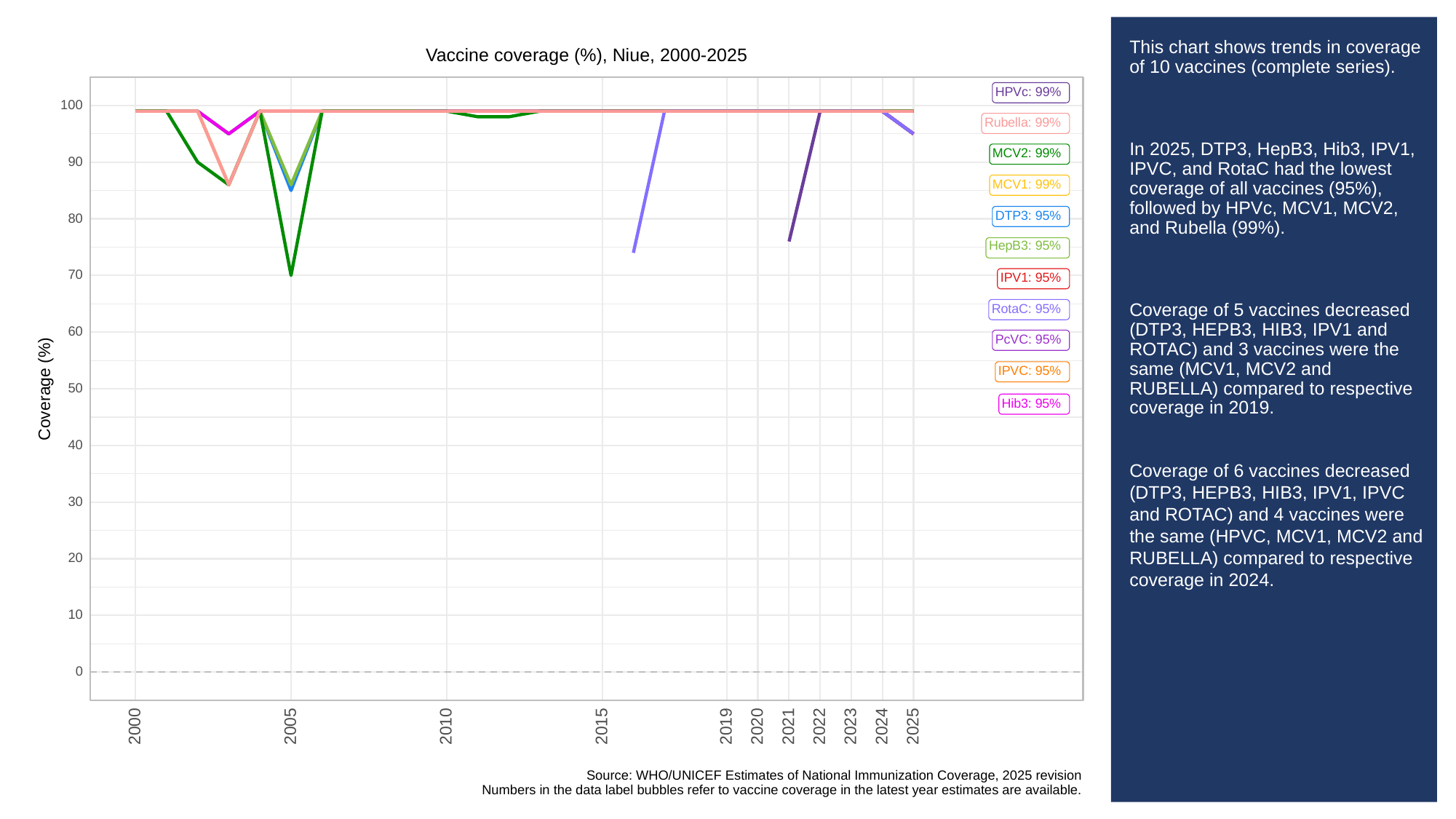

# This chart shows trends in coverage of 10 vaccines (complete series).

In 2025, DTP3, HepB3, Hib3, IPV1, IPVC, and RotaC had the lowest coverage of all vaccines (95%), followed by HPVc, MCV1, MCV2, and Rubella (99%).

Coverage of 5 vaccines decreased (DTP3, HEPB3, HIB3, IPV1 and ROTAC) and 3 vaccines were the same (MCV1, MCV2 and RUBELLA) compared to respective coverage in 2019.

Coverage of 6 vaccines decreased (DTP3, HEPB3, HIB3, IPV1, IPVC and ROTAC) and 4 vaccines were the same (HPVC, MCV1, MCV2 and RUBELLA) compared to respective coverage in 2024.

Vaccine coverage (%), Niue, 2000-2025

HPVc: 99%

100

Rubella: 99%

MCV2: 99%
90

MCV1: 99%

DTP3: 95%
80

HepB3: 95%

70
IPV1: 95%

RotaC: 95%
60

PcVC: 95%

IPVC: 95%
Coverage (%)
50

Hib3: 95%

40

30

20

10

0

2023
2000
2005
2010
2015
2019
2020
2021
2022
2024
2025
Source: WHO/UNICEF Estimates of National Immunization Coverage, 2025 revision
Numbers in the data label bubbles refer to vaccine coverage in the latest year estimates are available.